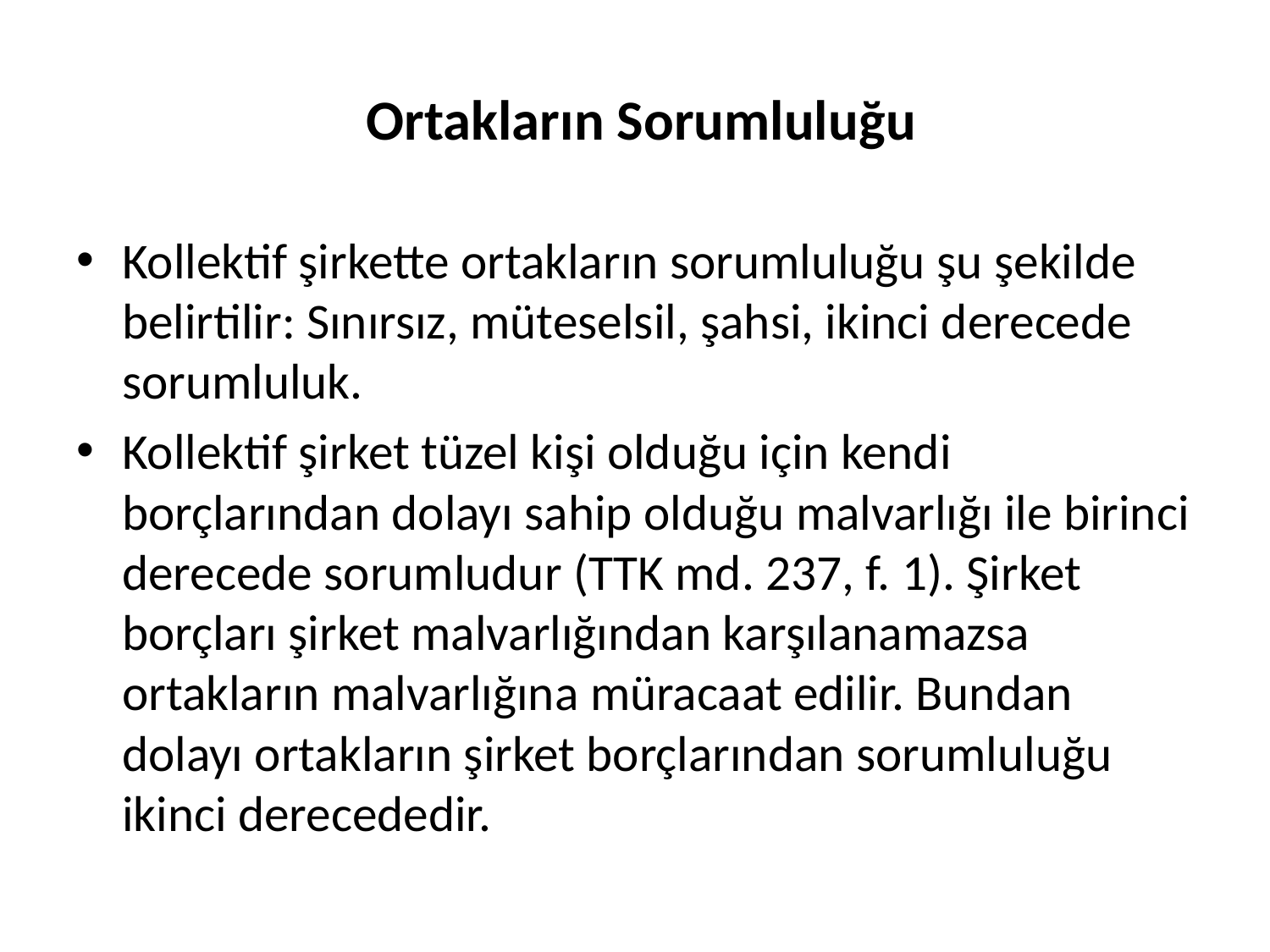

# Ortakların Sorumluluğu
Kollektif şirkette ortakların sorumluluğu şu şekilde belirtilir: Sınırsız, müteselsil, şahsi, ikinci derecede sorumluluk.
Kollektif şirket tüzel kişi olduğu için kendi borçlarından dolayı sahip olduğu malvarlığı ile birinci derecede sorumludur (TTK md. 237, f. 1). Şirket borçları şirket malvarlığından karşılanamazsa ortakların malvarlığına müracaat edilir. Bundan dolayı ortakların şirket borçlarından sorumluluğu ikinci derecededir.